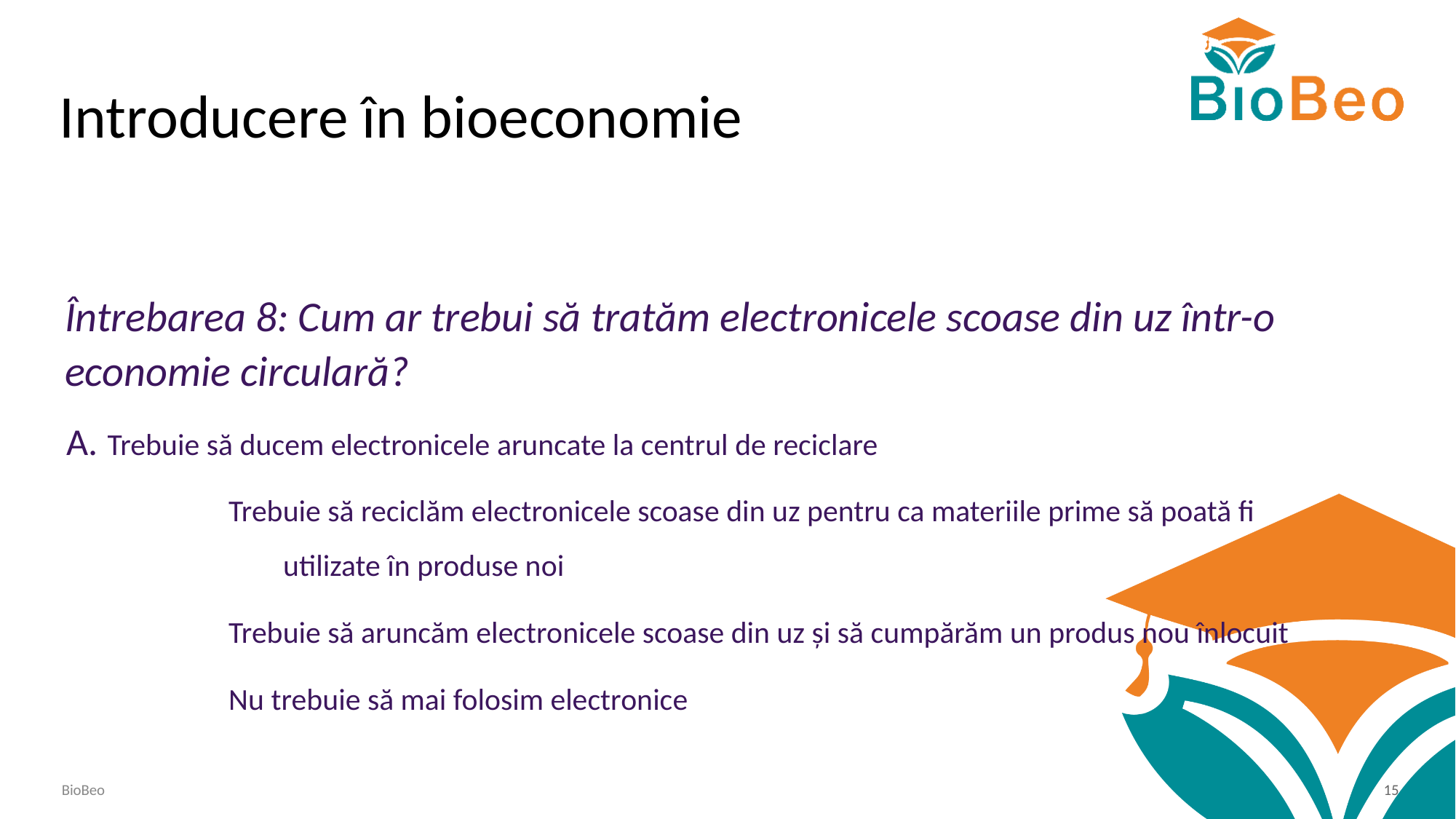

# Introducere în bioeconomie
Întrebarea 8: Cum ar trebui să tratăm electronicele scoase din uz într-o economie circulară?
Trebuie să ducem electronicele aruncate la centrul de reciclare
Trebuie să reciclăm electronicele scoase din uz pentru ca materiile prime să poată fi 			utilizate în produse noi
Trebuie să aruncăm electronicele scoase din uz și să cumpărăm un produs nou înlocuit
Nu trebuie să mai folosim electronice
BioBeo
15